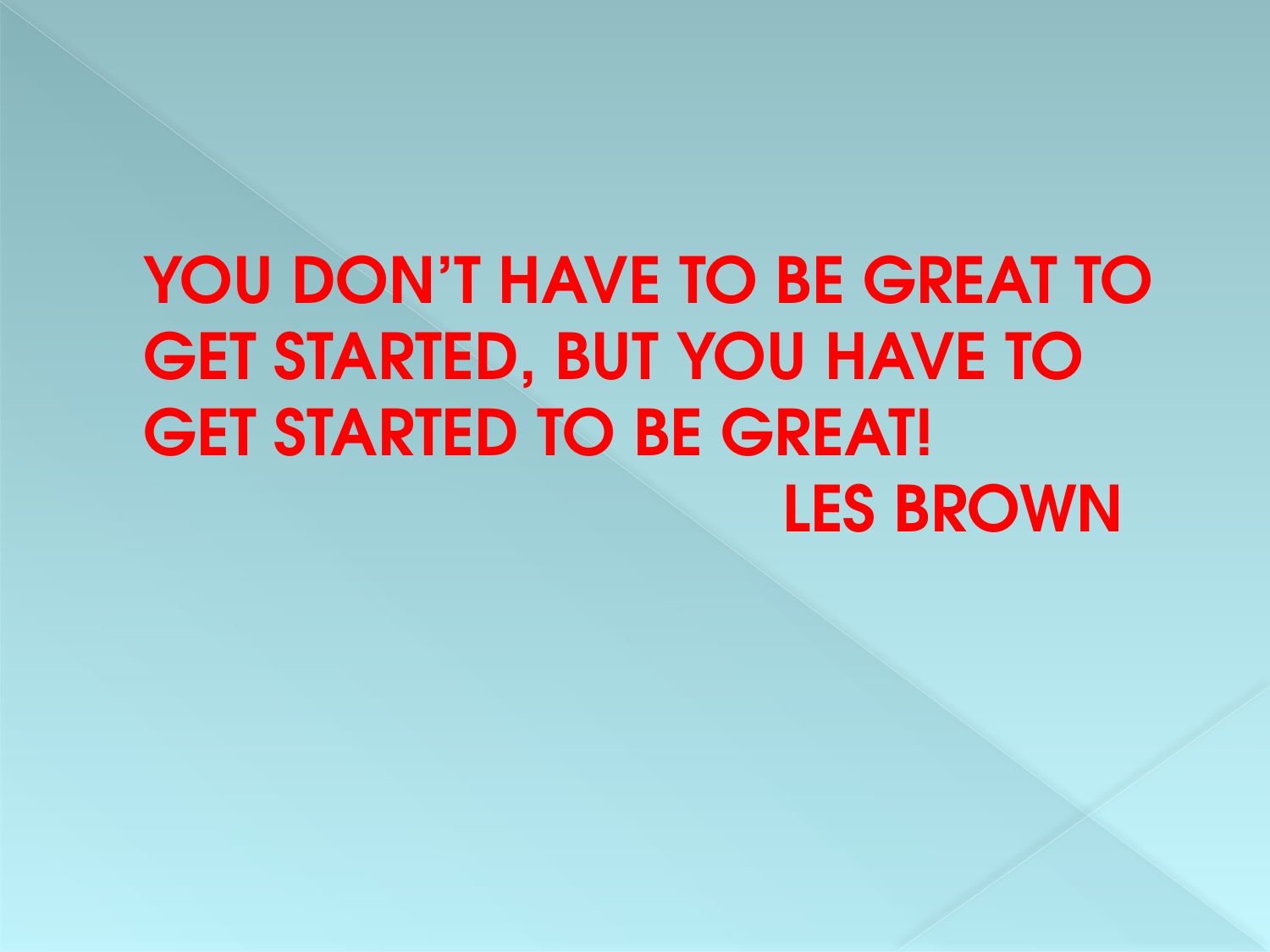

# You don’t have to be great to get started, but you have to get started to be great! Les Brown